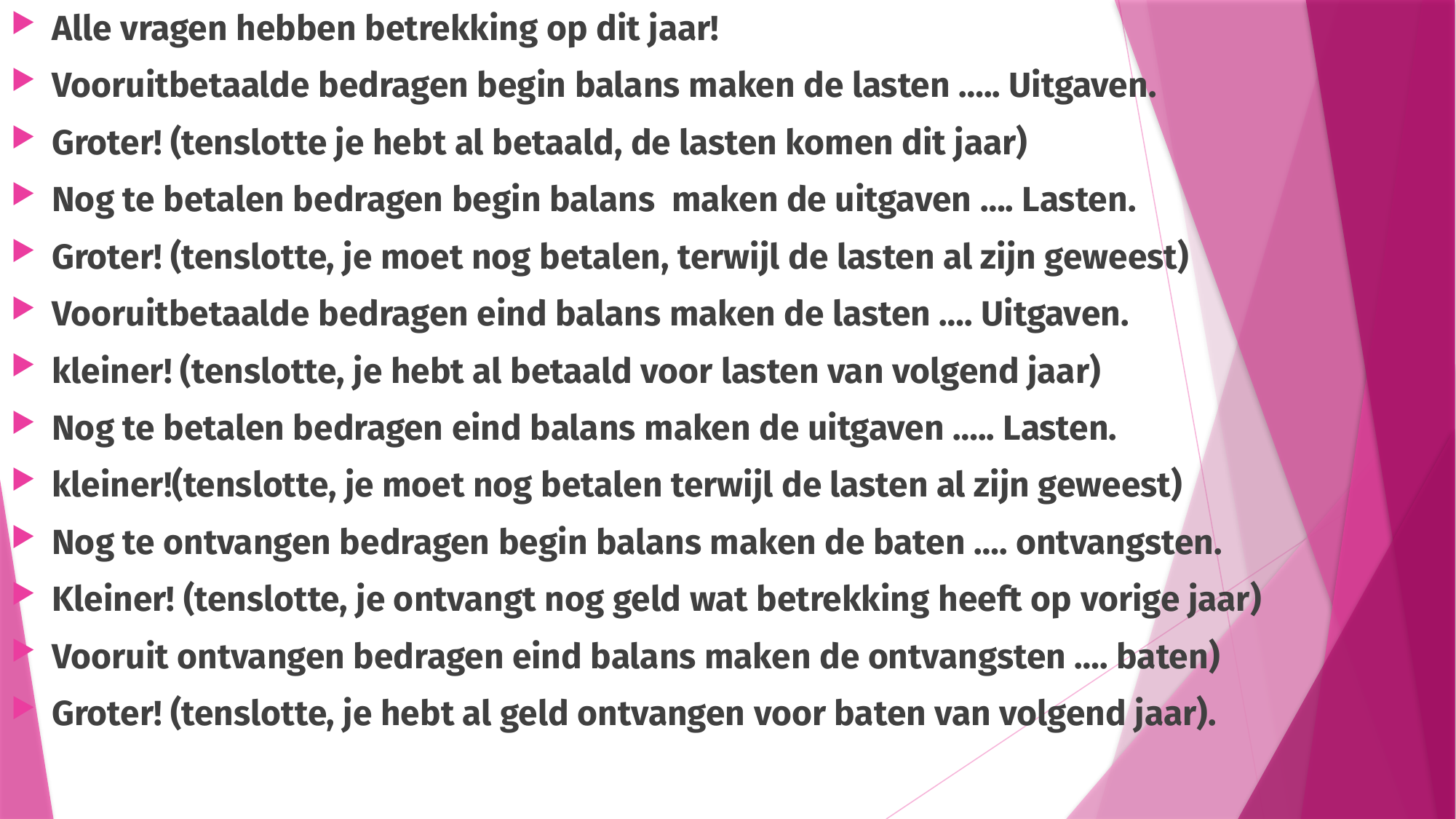

Alle vragen hebben betrekking op dit jaar!
Vooruitbetaalde bedragen begin balans maken de lasten ….. Uitgaven.
Groter! (tenslotte je hebt al betaald, de lasten komen dit jaar)
Nog te betalen bedragen begin balans  maken de uitgaven …. Lasten.
Groter! (tenslotte, je moet nog betalen, terwijl de lasten al zijn geweest)
Vooruitbetaalde bedragen eind balans maken de lasten …. Uitgaven.
kleiner! (tenslotte, je hebt al betaald voor lasten van volgend jaar)
Nog te betalen bedragen eind balans maken de uitgaven ….. Lasten.
kleiner!(tenslotte, je moet nog betalen terwijl de lasten al zijn geweest)
Nog te ontvangen bedragen begin balans maken de baten …. ontvangsten.
Kleiner! (tenslotte, je ontvangt nog geld wat betrekking heeft op vorige jaar)
Vooruit ontvangen bedragen eind balans maken de ontvangsten …. baten)
Groter! (tenslotte, je hebt al geld ontvangen voor baten van volgend jaar).